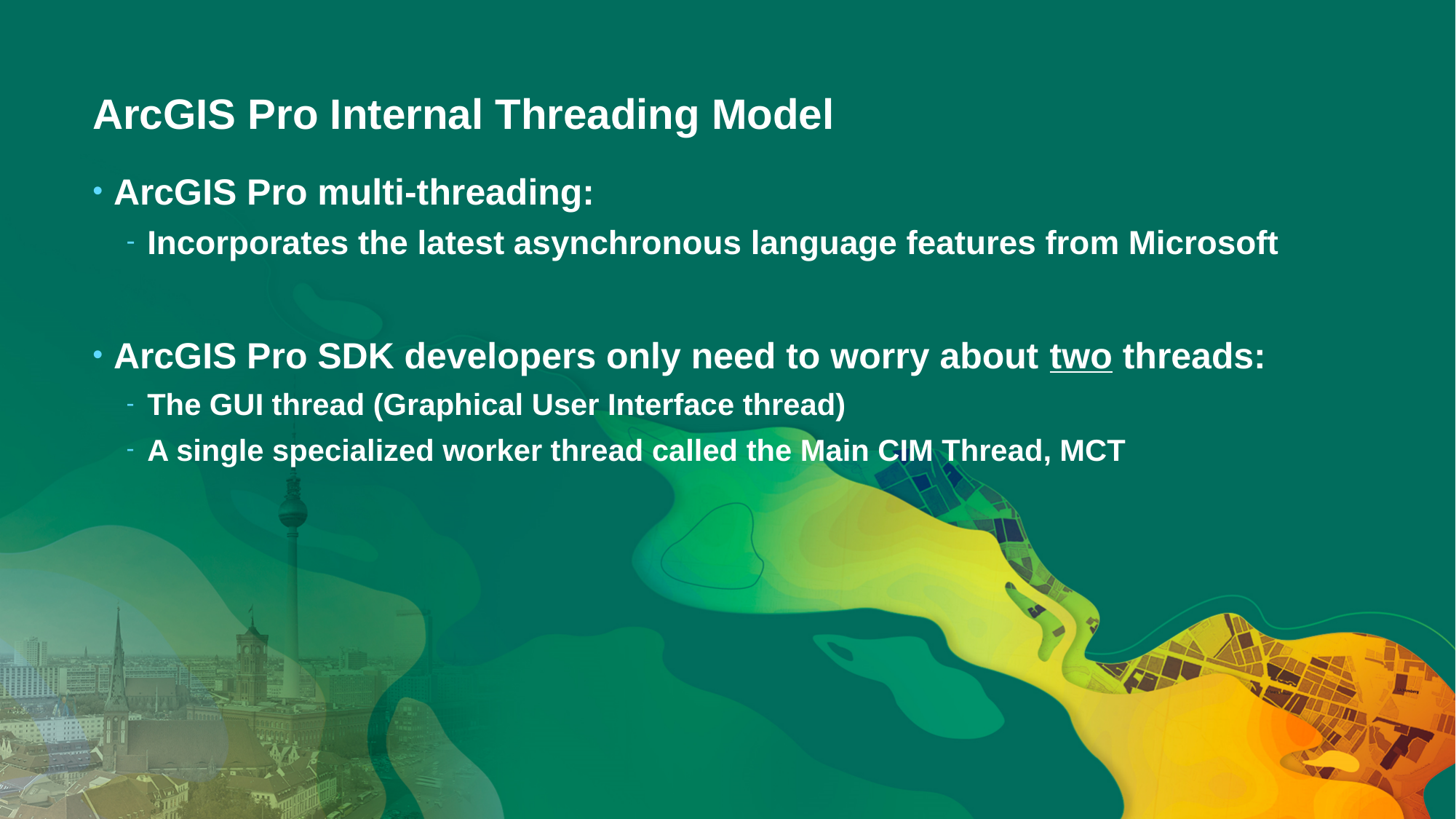

# ArcGIS Pro Internal Threading Model
ArcGIS Pro multi-threading:
Incorporates the latest asynchronous language features from Microsoft

ArcGIS Pro SDK developers only need to worry about two threads:
The GUI thread (Graphical User Interface thread)
A single specialized worker thread called the Main CIM Thread, MCT